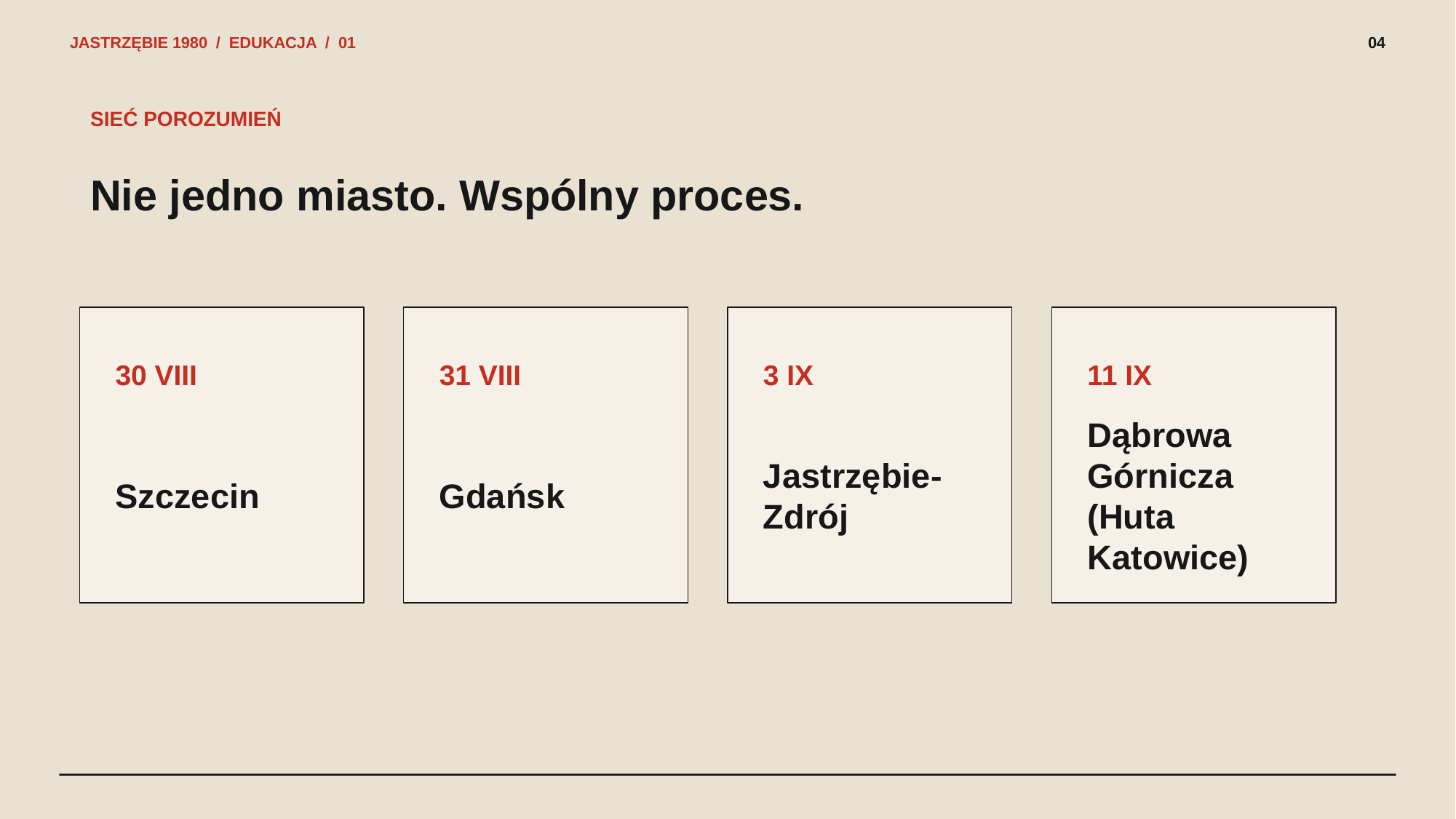

JASTRZĘBIE 1980  /  EDUKACJA  /  01
04
SIEĆ POROZUMIEŃ
Nie jedno miasto. Wspólny proces.

30 VIII
31 VIII
3 IX
11 IX
Szczecin
Gdańsk
Jastrzębie-Zdrój
Dąbrowa Górnicza
(Huta Katowice)